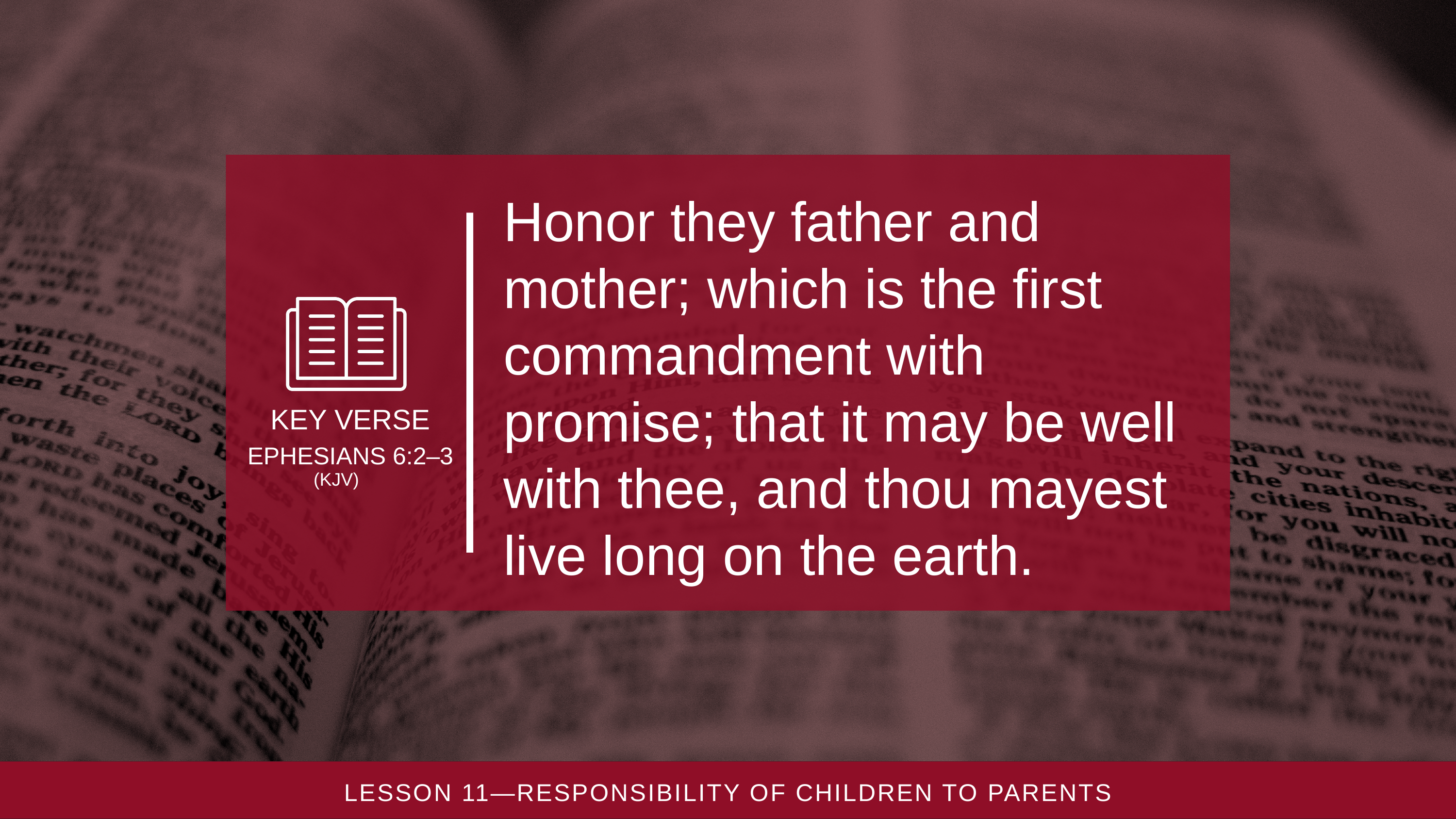

Honor they father and mother; which is the first commandment with promise; that it may be well with thee, and thou mayest live long on the earth.
(KJV)